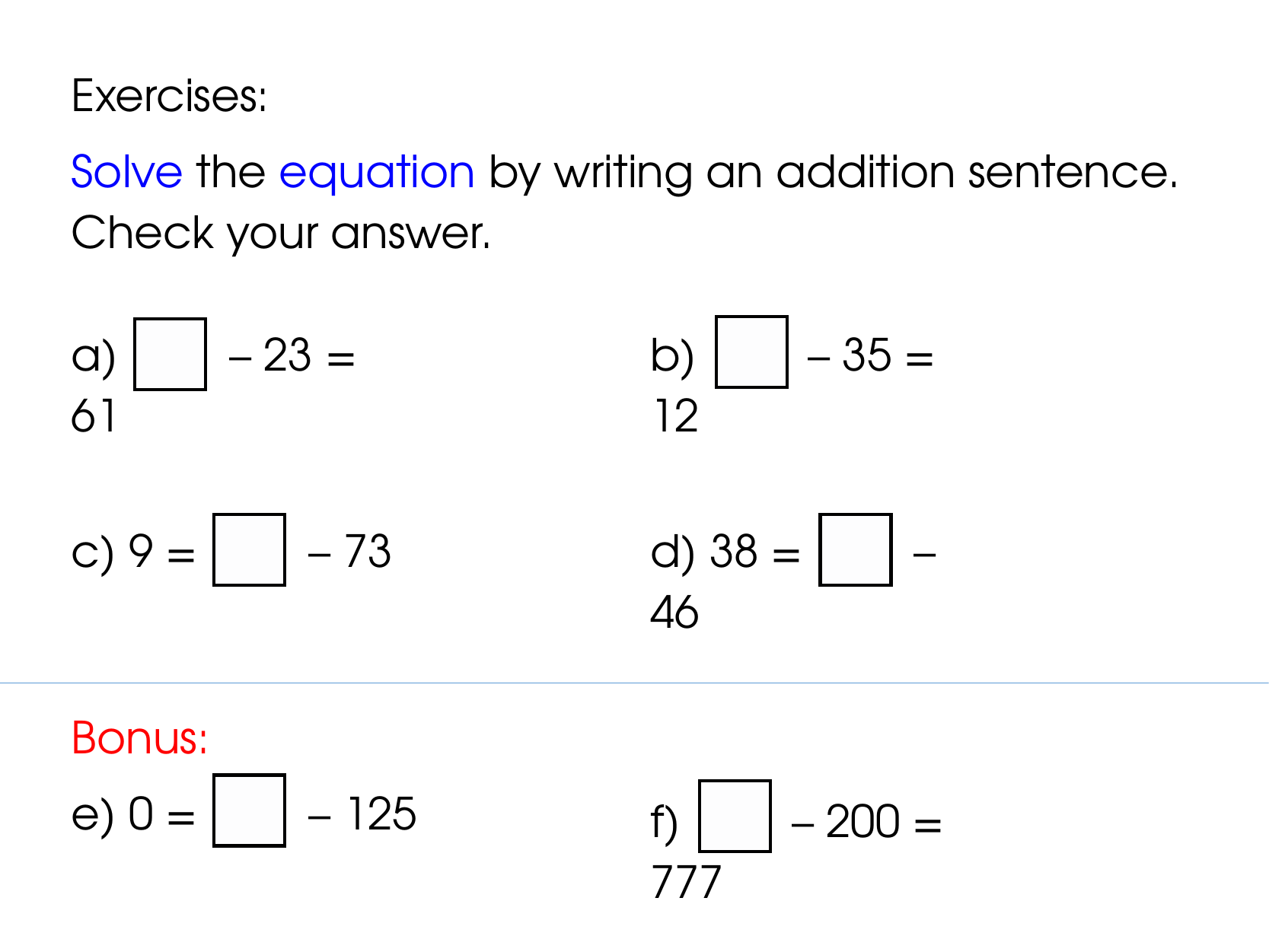

Exercises:
Solve the equation by writing an addition sentence. Check your answer.
a)         – 23 = 61

b)         – 35 = 12

c) 9 =         – 73

d) 38 =         – 46

Bonus:
e) 0 =         – 125

f)         – 200 = 777